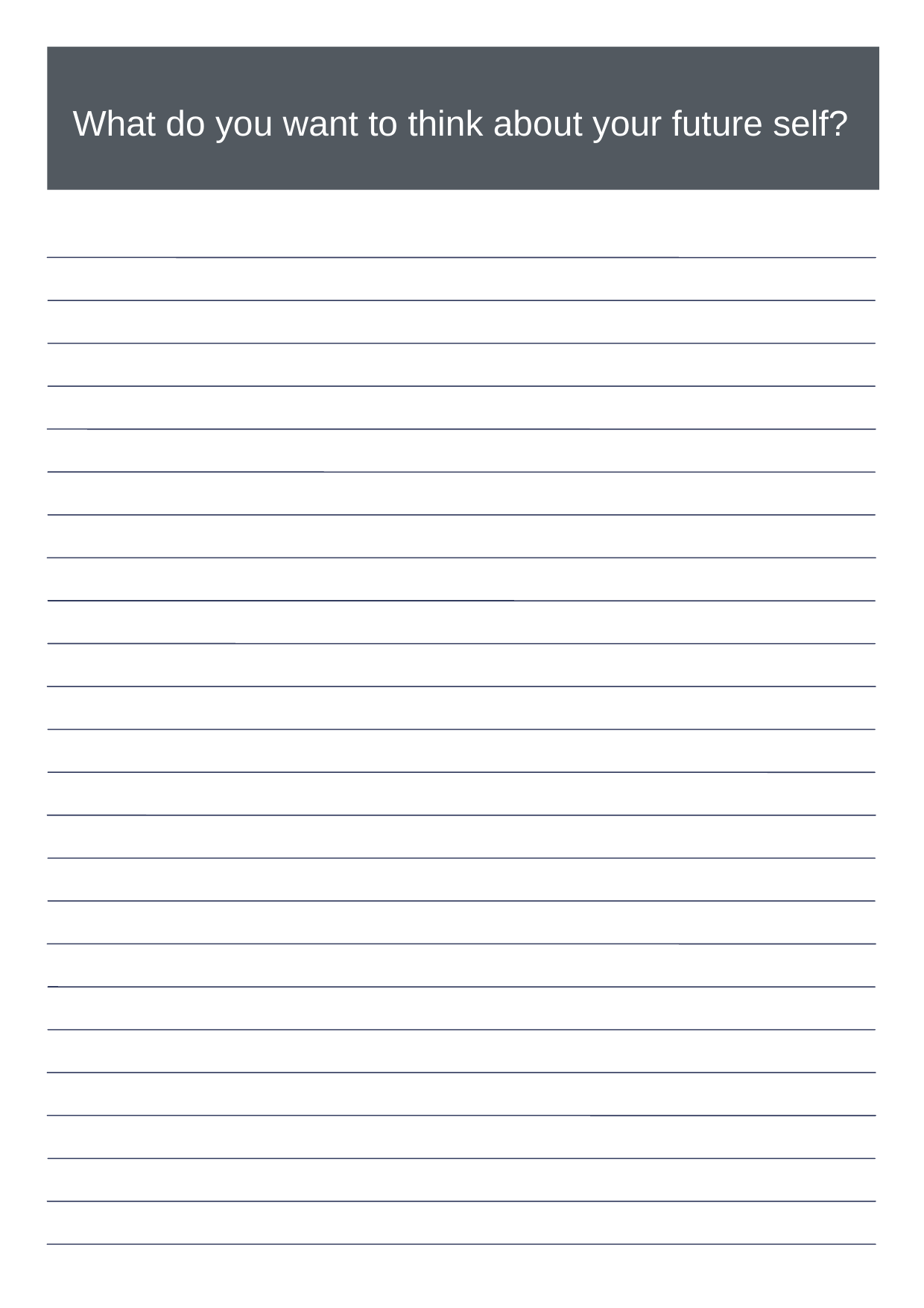

What do you want to think about your future self?